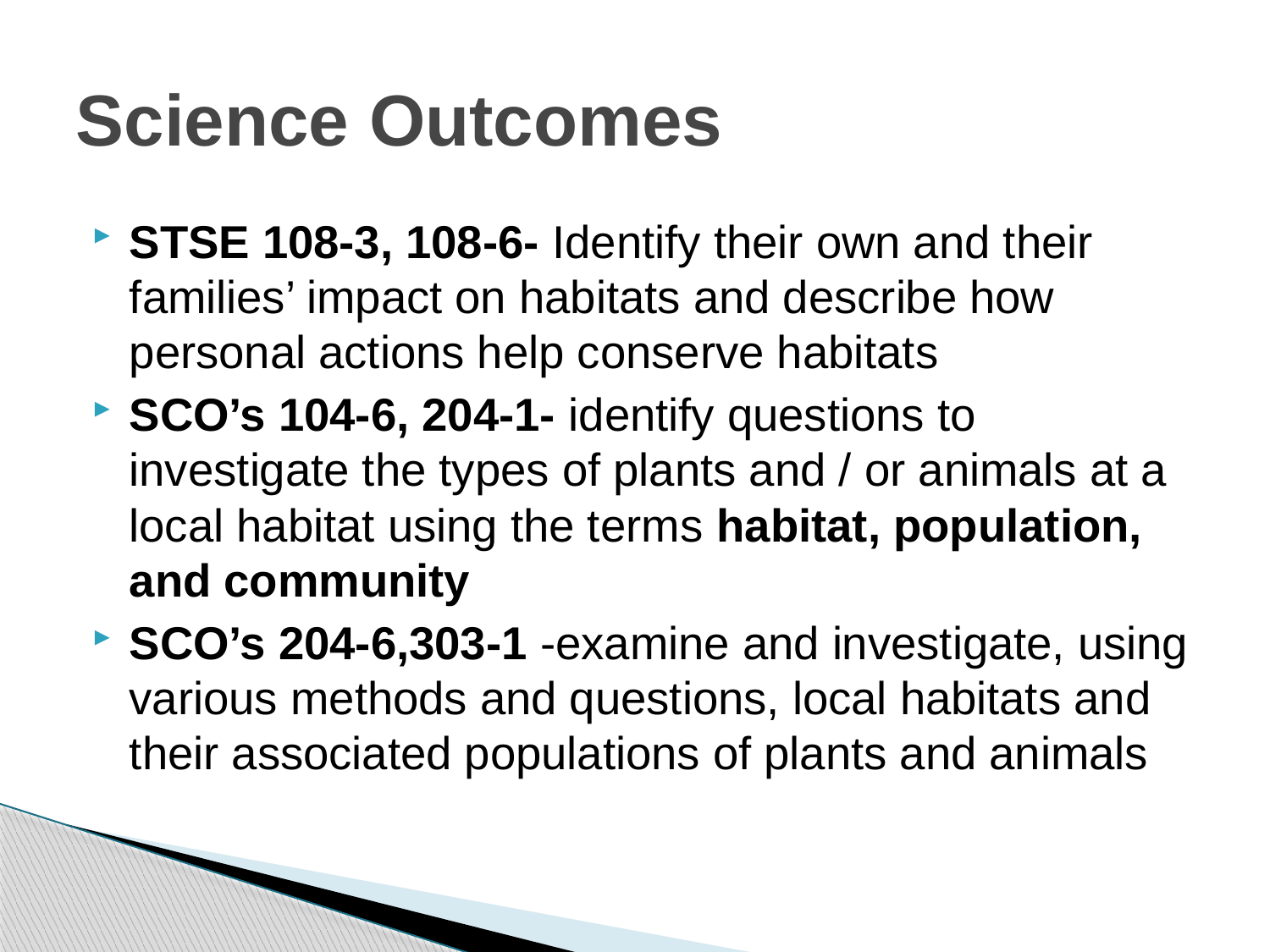

# Science Outcomes
STSE 108-3, 108-6- Identify their own and their families’ impact on habitats and describe how personal actions help conserve habitats
SCO’s 104-6, 204-1- identify questions to investigate the types of plants and / or animals at a local habitat using the terms habitat, population, and community
SCO’s 204-6,303-1 -examine and investigate, using various methods and questions, local habitats and their associated populations of plants and animals